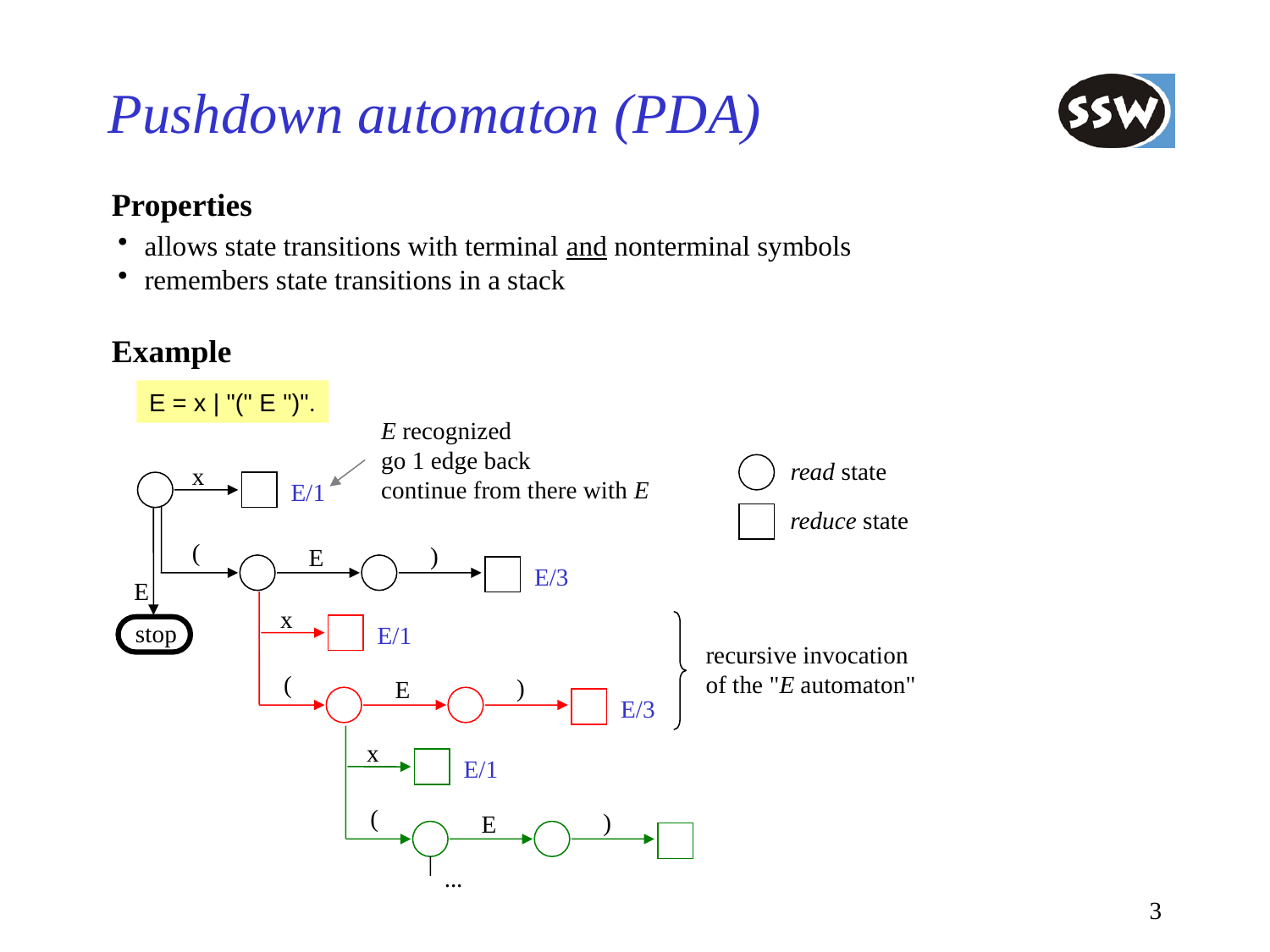

# Pushdown automaton (PDA)
Properties
allows state transitions with terminal and nonterminal symbols
remembers state transitions in a stack
Example
E = x | "(" E ")".
E recognized
go 1 edge back
continue from there with E
read state
x

E/1

reduce state

(
)
E
E/3

E

stop

x

E/1

recursive invocation
of the "E automaton"

(
)
E
E/3

x
E/1

(
)
E

...
3